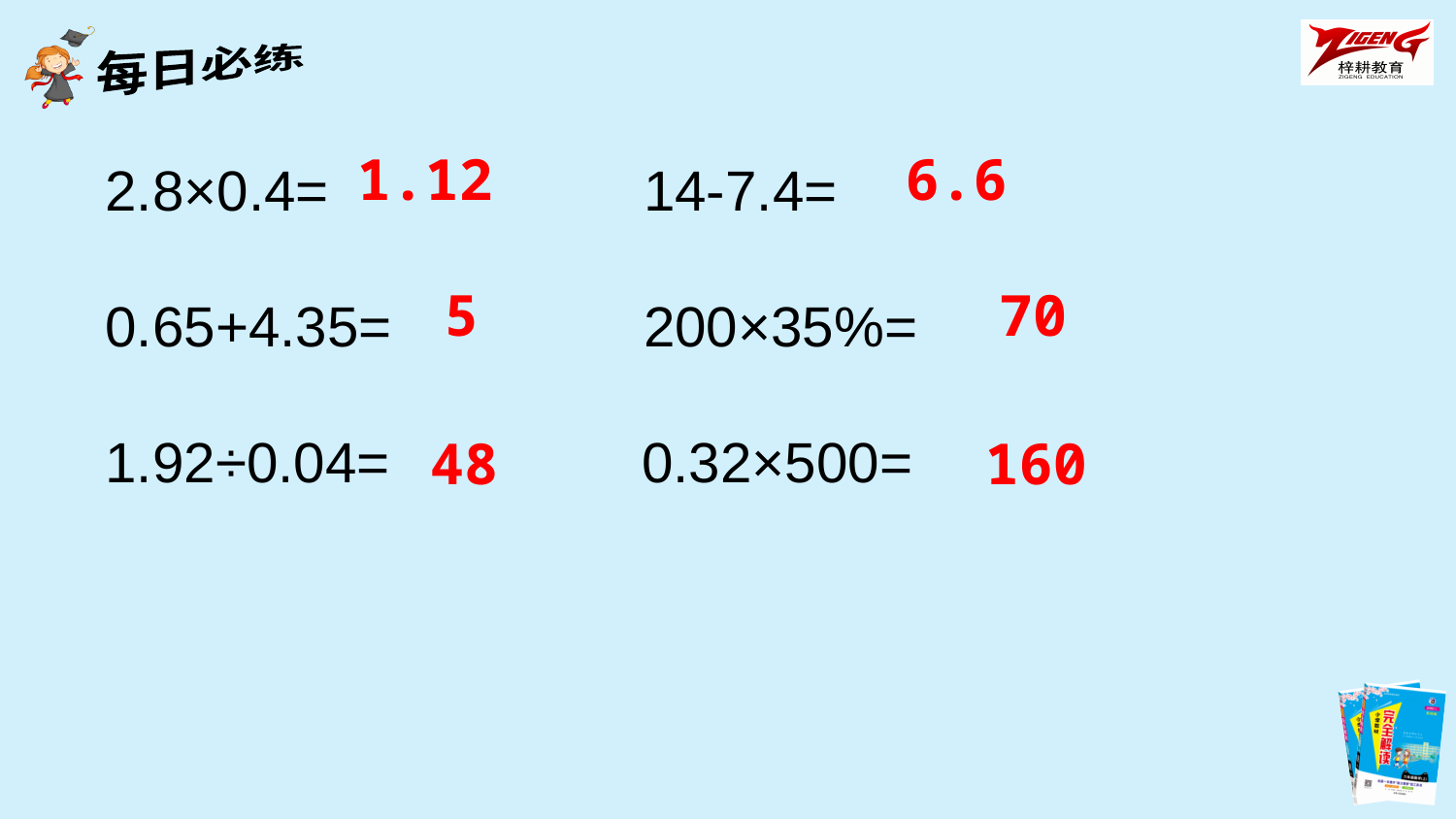

2.8×0.4=                    14-7.4=
0.65+4.35=                200×35%=
1.92÷0.04=                0.32×500=
1.12
6.6
5
70
48
160